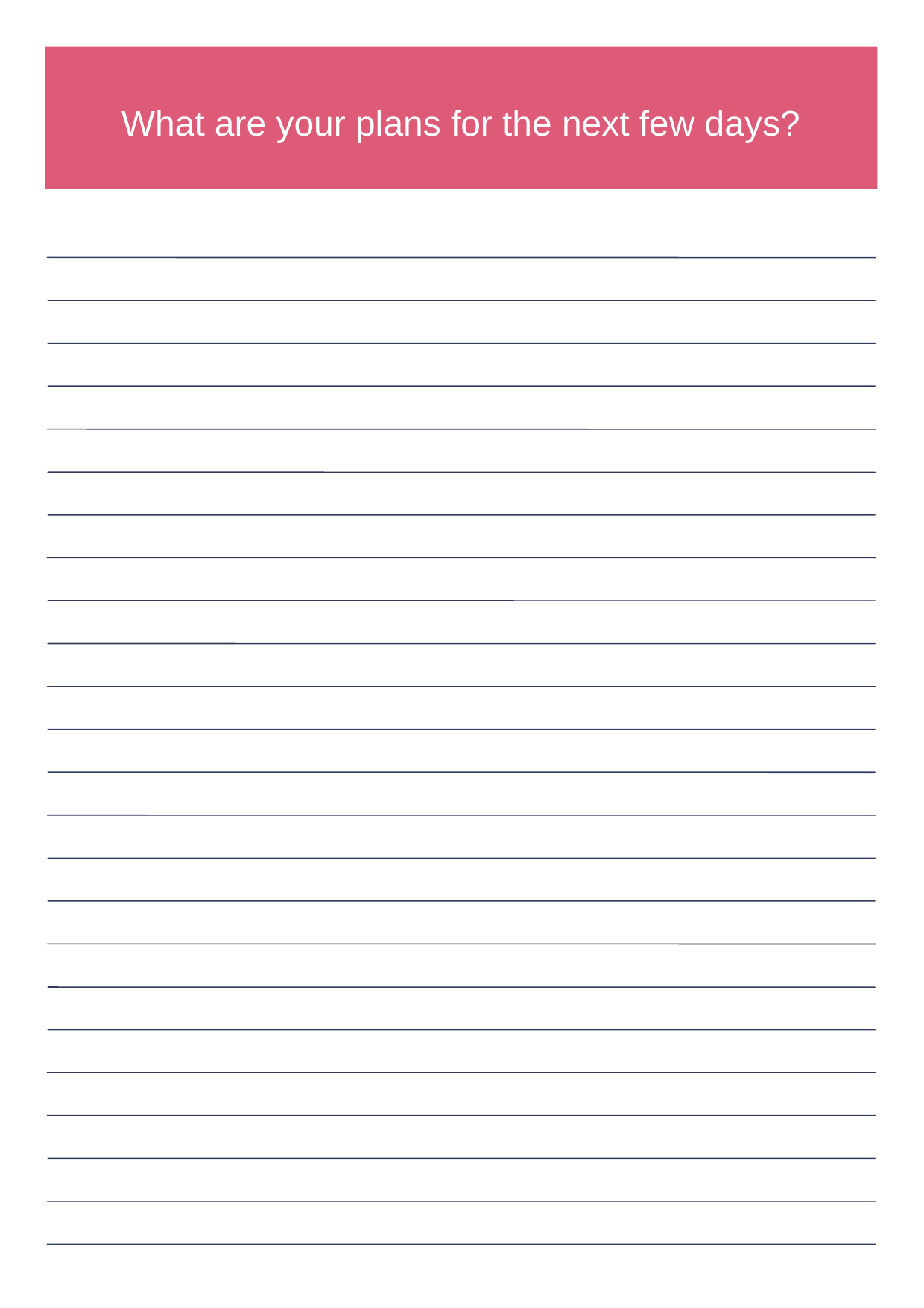

What are your plans for the next few days?